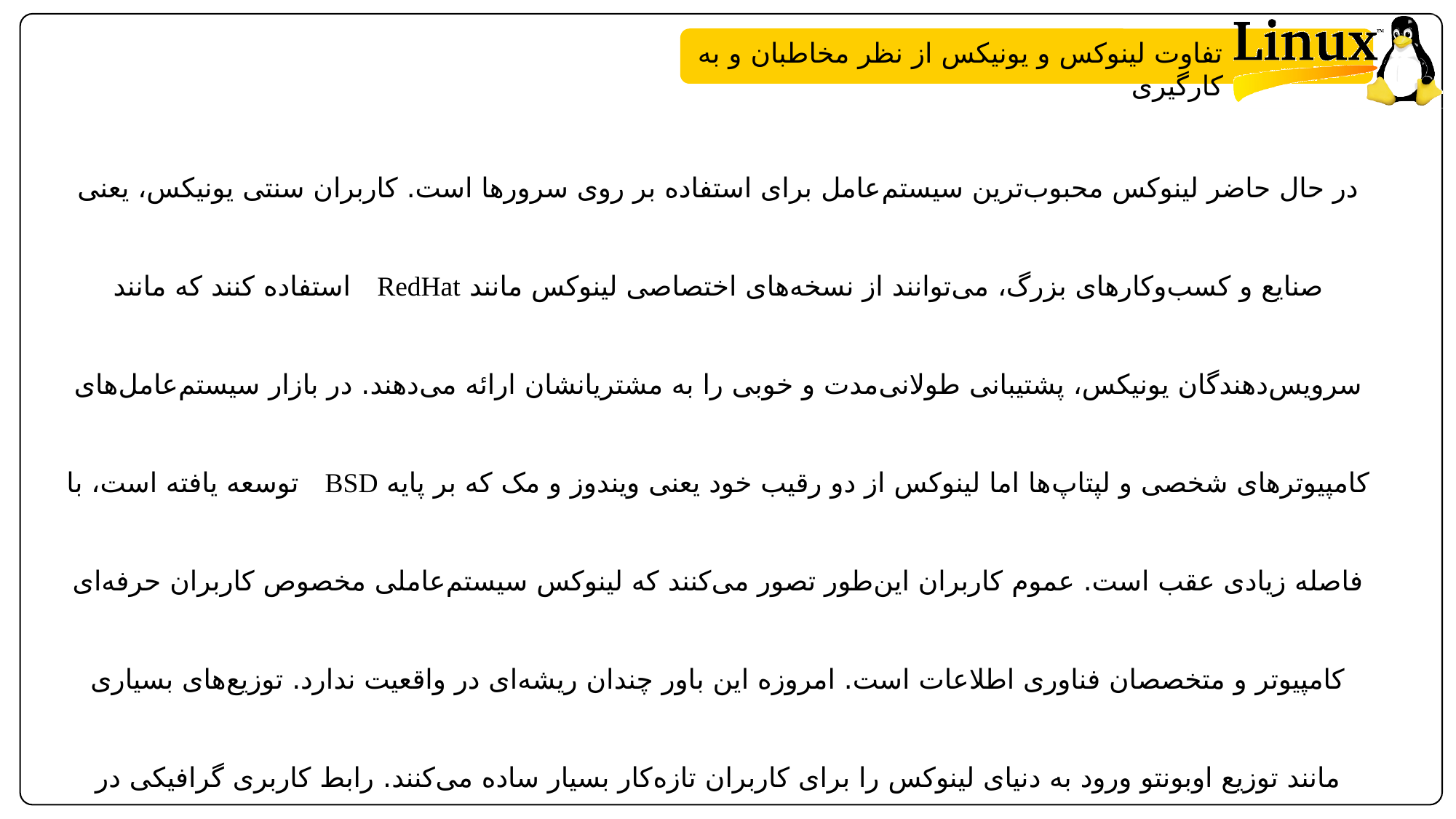

تفاوت لینوکس و یونیکس از نظر مخاطبان و به کارگیری
در حال حاضر لینوکس محبوب‌ترین سیستم‌عامل برای استفاده بر روی سرورها است. کاربران سنتی یونیکس، یعنی صنایع و کسب‌و‌کارهای بزرگ، می‌توانند از نسخه‌های اختصاصی لینوکس مانند RedHat   استفاده کنند که مانند سرویس‌دهندگان یونیکس، پشتیبانی طولانی‌مدت و خوبی را به مشتریانشان ارائه می‌دهند. در بازار سیستم‌عامل‌های کامپیوترهای شخصی و لپتاپ‌ها اما لینوکس از دو رقیب خود یعنی ویندوز و مک که بر پایه BSD   توسعه یافته است، با فاصله زیادی عقب است. عموم کاربران این‌طور تصور می‌کنند که لینوکس سیستم‌عاملی مخصوص کاربران حرفه‌ای کامپیوتر و متخصصان فناوری اطلاعات است. امروزه این باور چندان ریشه‌ای در واقعیت ندارد. توزیع‌های بسیاری مانند توزیع اوبونتو ورود به دنیای لینوکس را برای کاربران تازه‌کار بسیار ساده می‌کنند. رابط کاربری گرافیکی در بسیاری از توزیع‌های دسکتاپ لینوکس به اندازه کافی قدرتمند است تا کاربران نیازی به کار با ترمینال لینوکس و یاد گرفتن دستورهای لینوکس نداشته باشند.